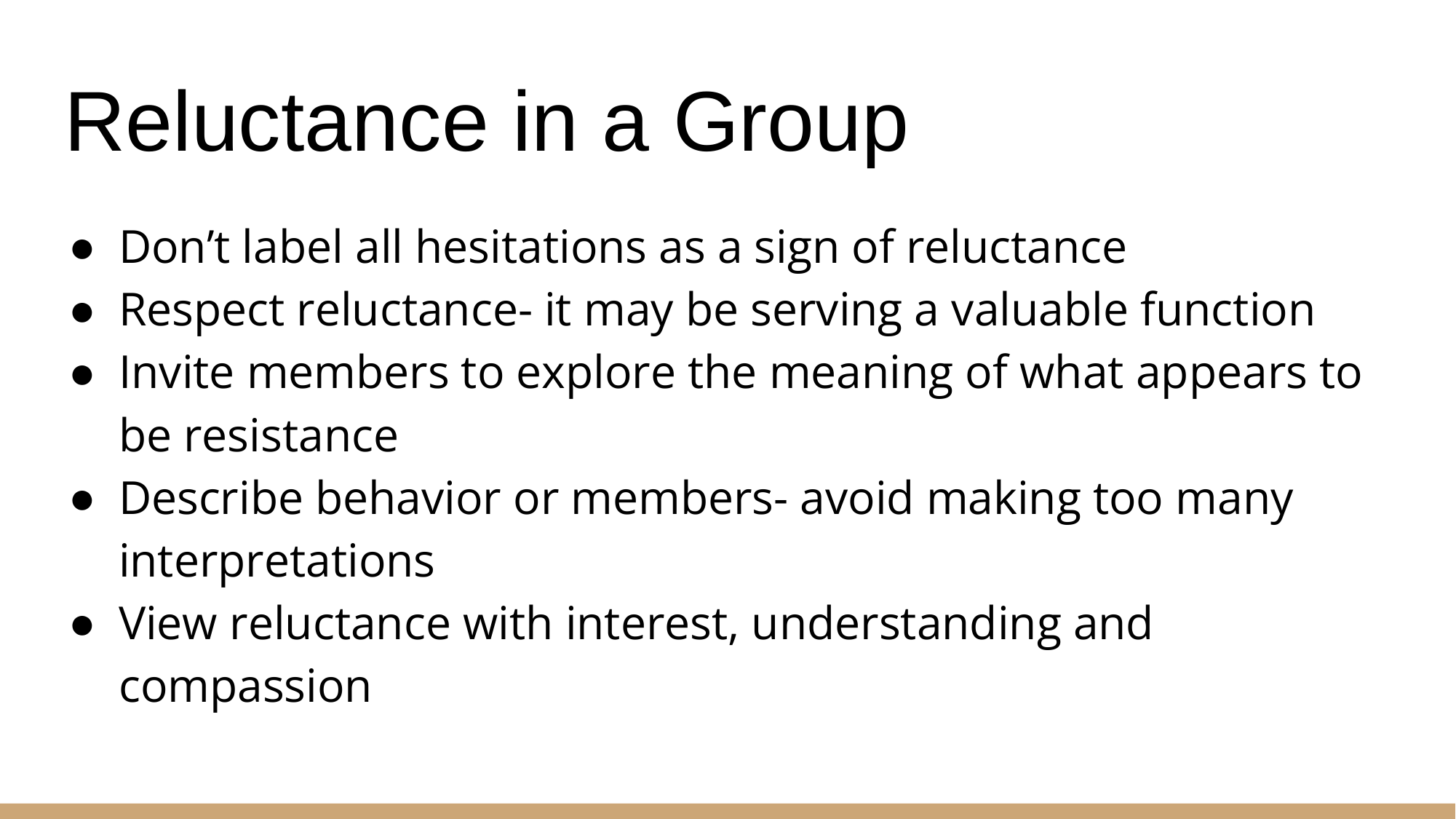

# Reluctance in a Group
Don’t label all hesitations as a sign of reluctance
Respect reluctance- it may be serving a valuable function
Invite members to explore the meaning of what appears to be resistance
Describe behavior or members- avoid making too many interpretations
View reluctance with interest, understanding and compassion